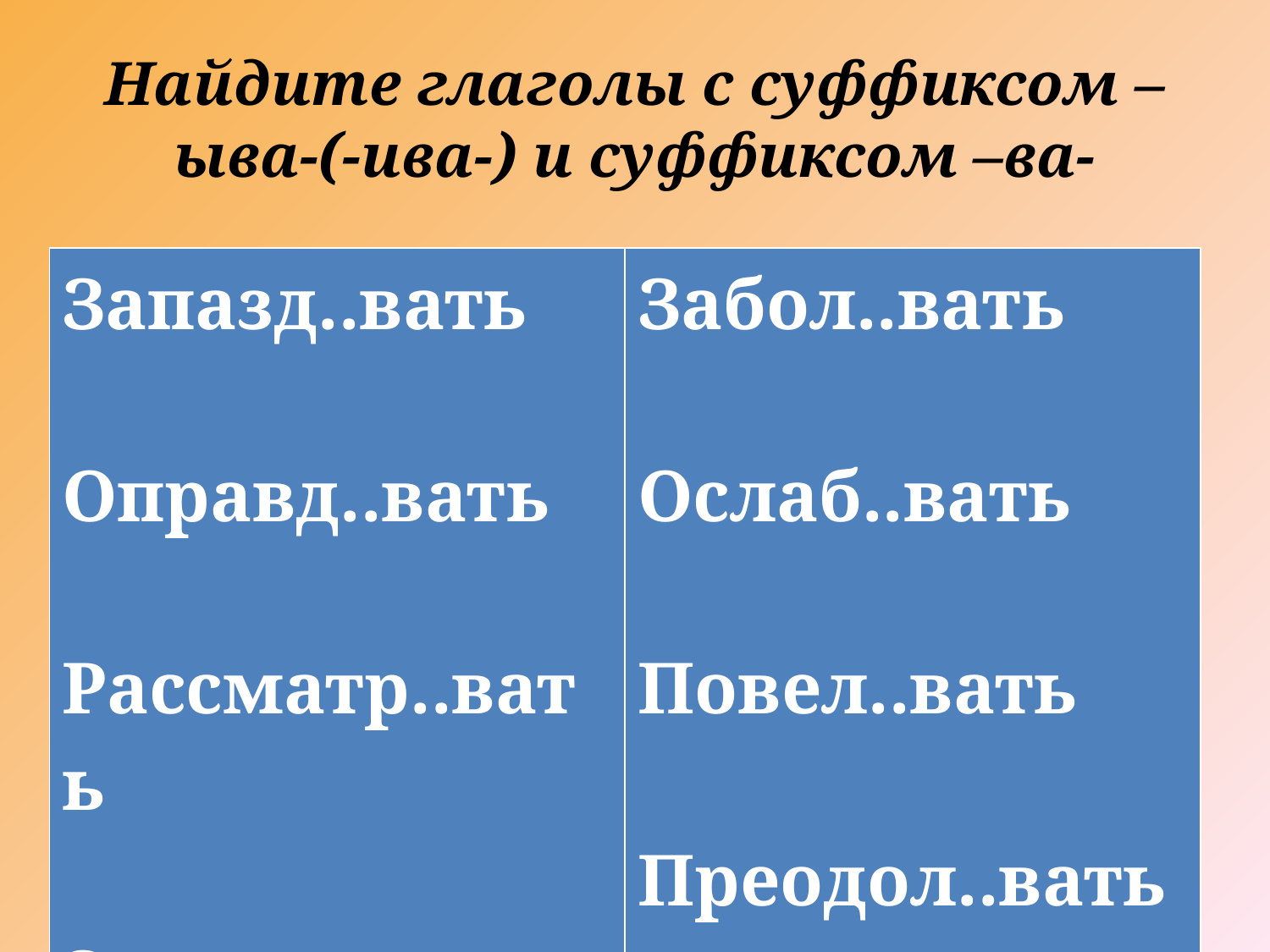

# Найдите глаголы с суффиксом –ыва-(-ива-) и суффиксом –ва-

| Запазд..вать Оправд..вать Рассматр..вать Запис..вать | Забол..вать Ослаб..вать Повел..вать Преодол..вать |
| --- | --- |